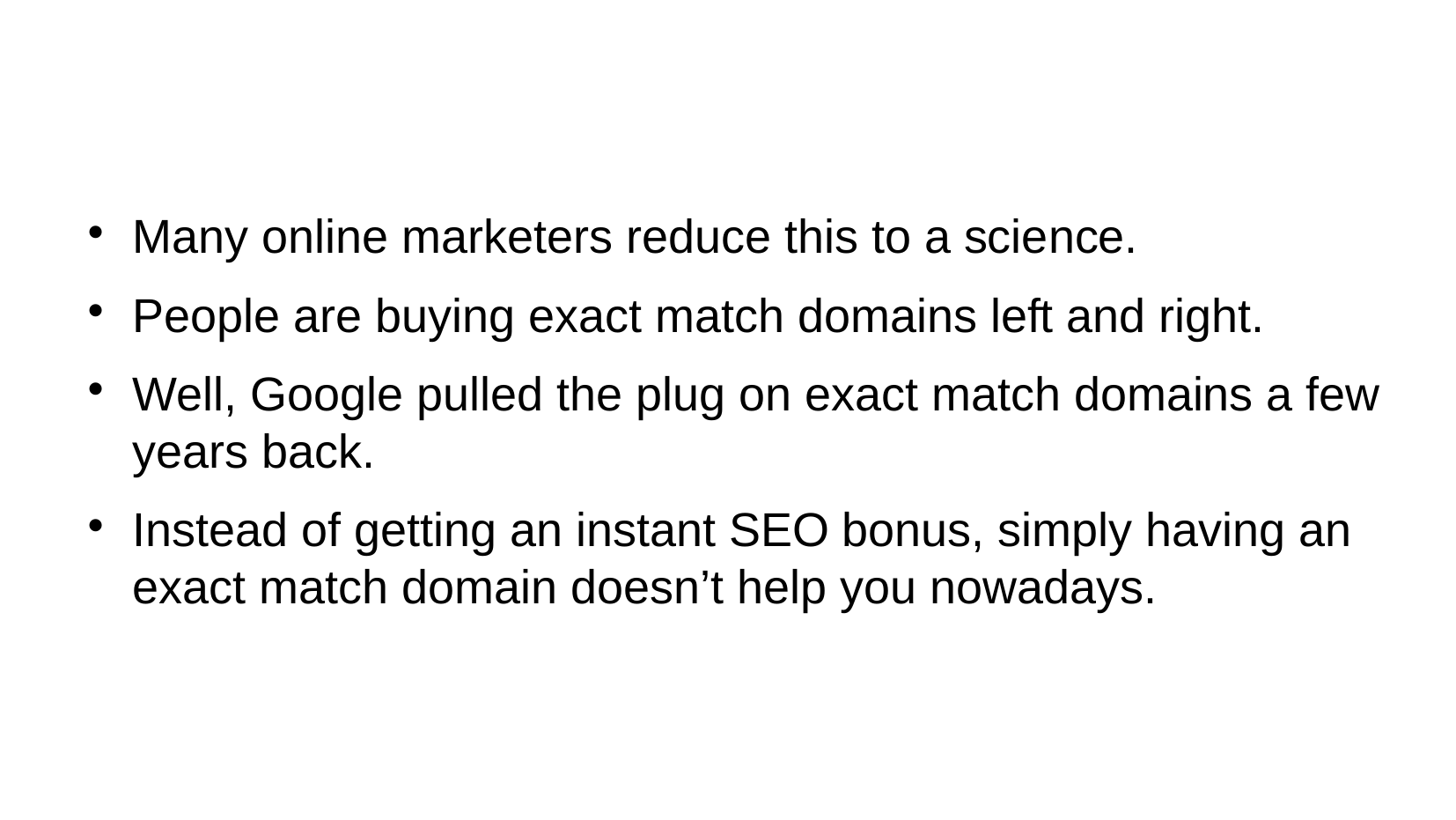

Many online marketers reduce this to a science.
People are buying exact match domains left and right.
Well, Google pulled the plug on exact match domains a few years back.
Instead of getting an instant SEO bonus, simply having an exact match domain doesn’t help you nowadays.